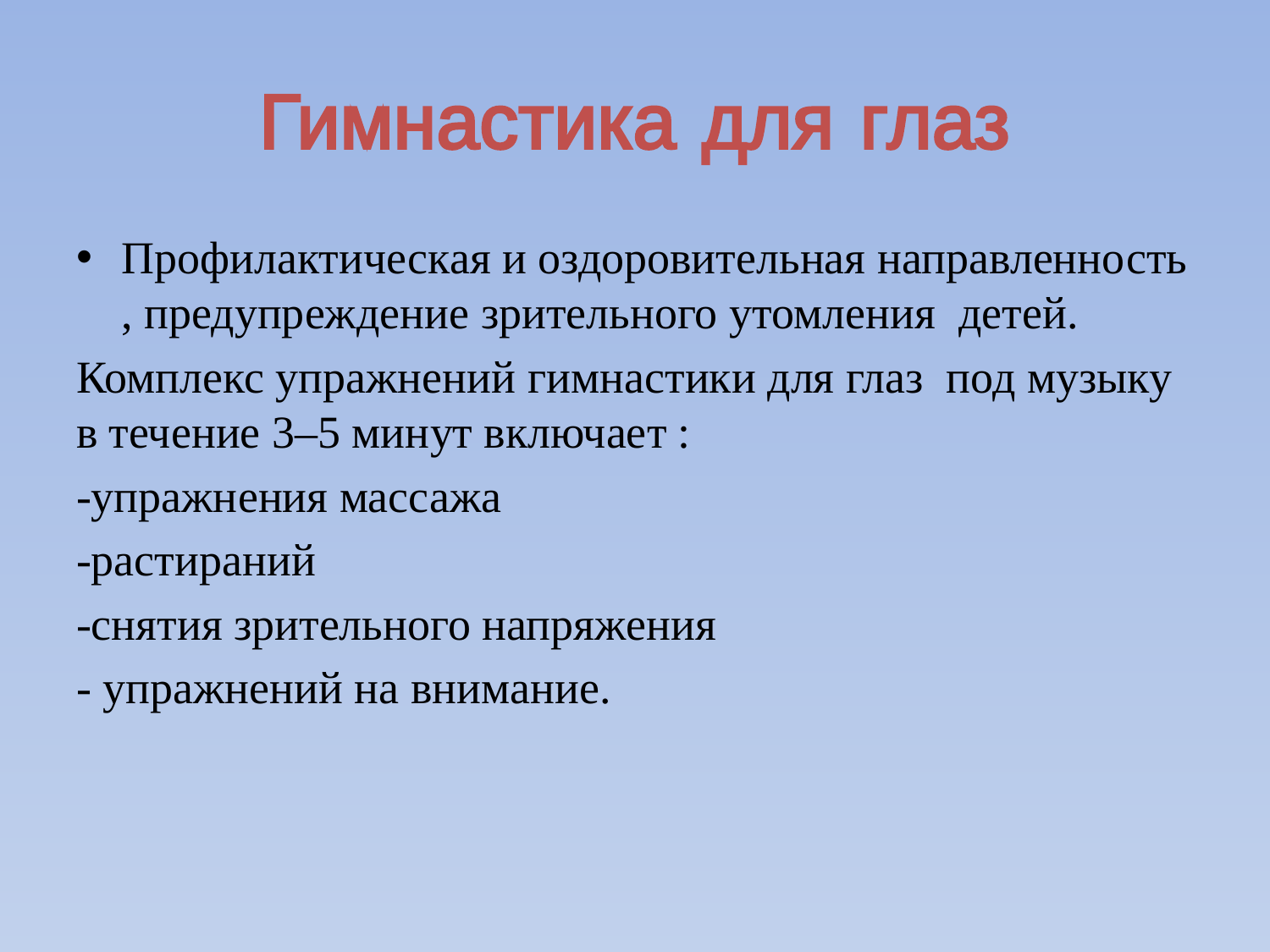

# Гимнастика для глаз
Профилактическая и оздоровительная направленность , предупреждение зрительного утомления  детей.
Комплекс упражнений гимнастики для глаз  под музыку в течение 3–5 минут включает :
-упражнения массажа
-растираний
-снятия зрительного напряжения
- упражнений на внимание.